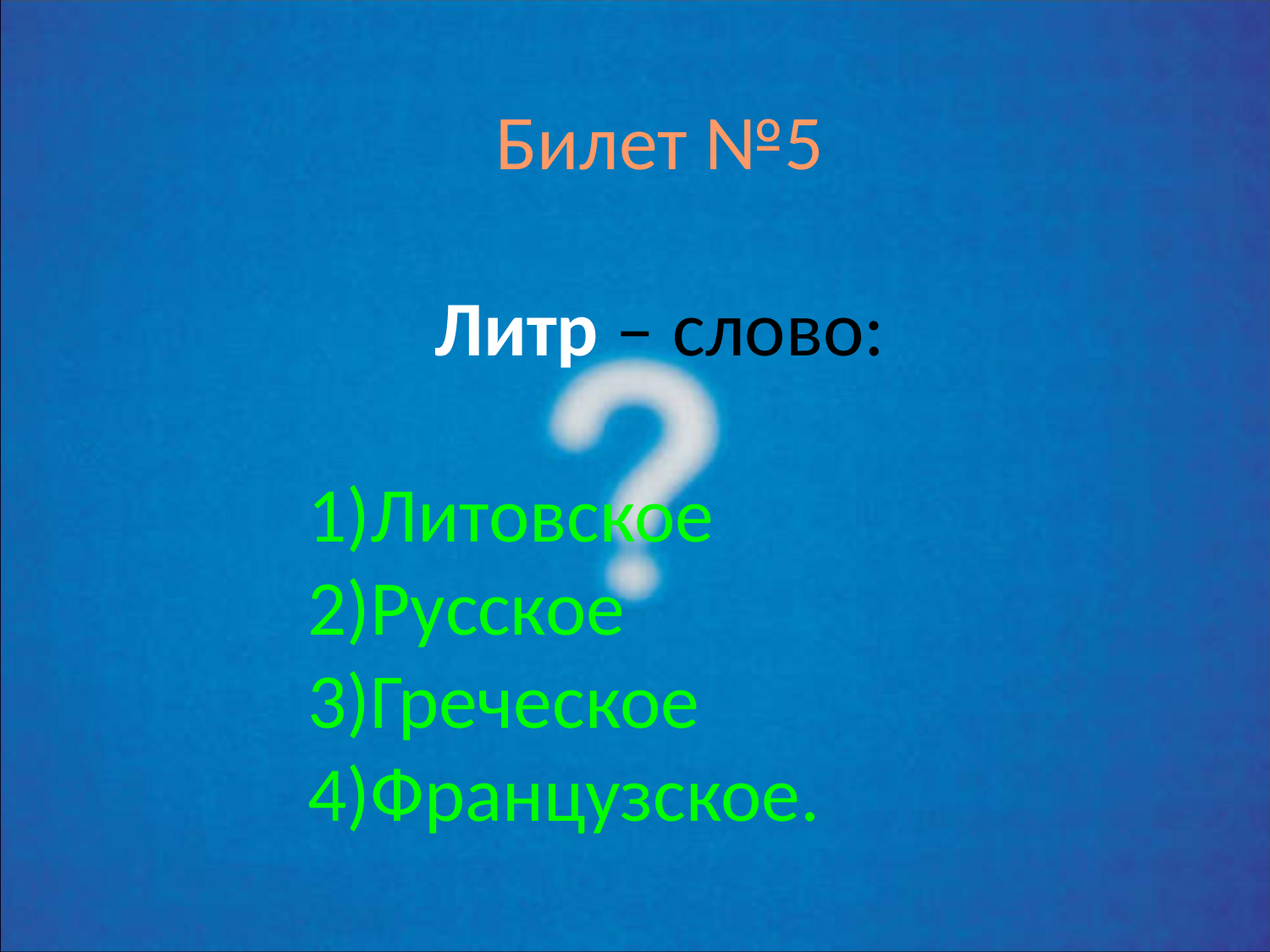

Билет №5

Литр – слово:

Литовское
Русское
Греческое
Французское.